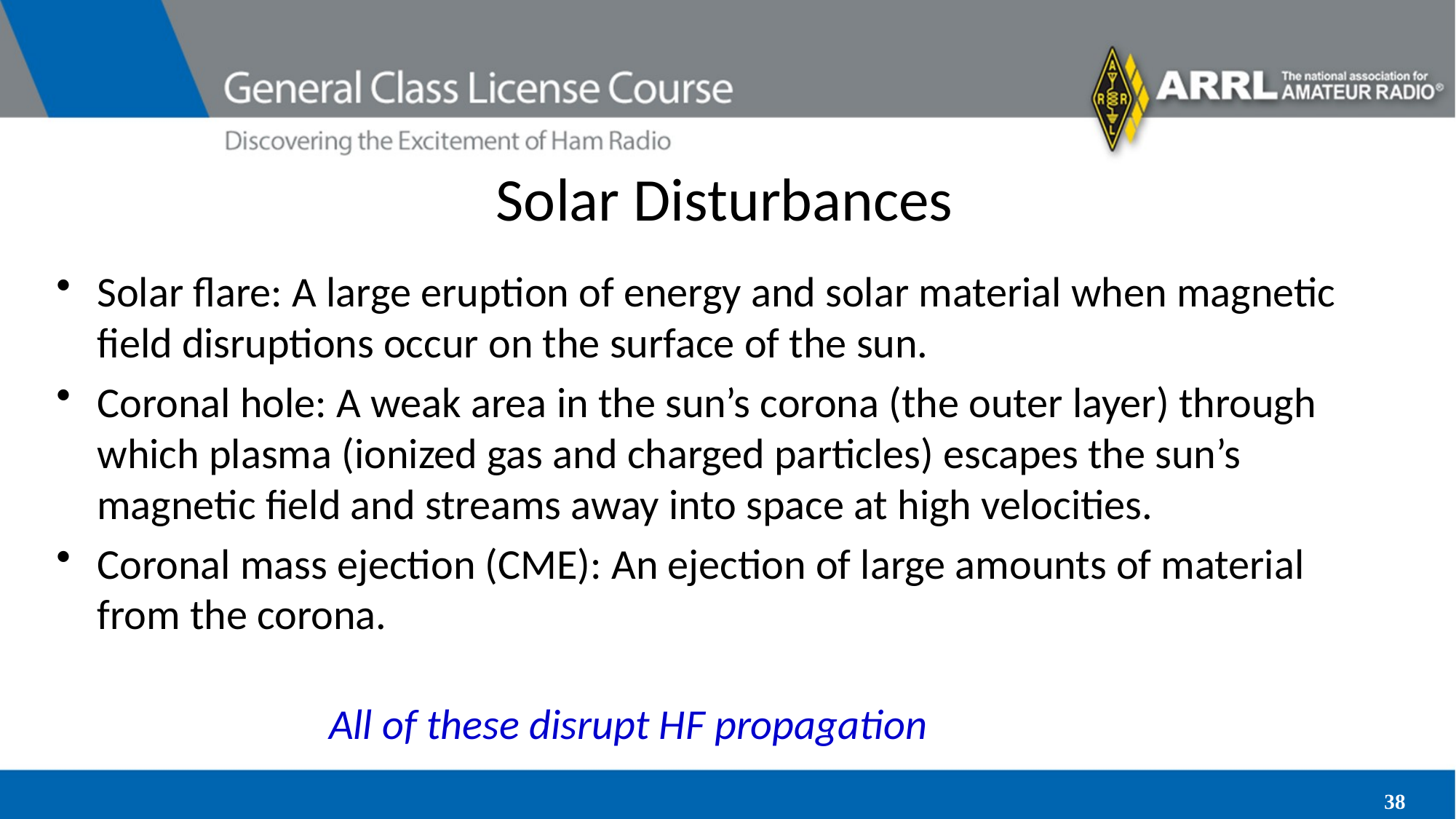

# Solar Disturbances
Solar flare: A large eruption of energy and solar material when magnetic field disruptions occur on the surface of the sun.
Coronal hole: A weak area in the sun’s corona (the outer layer) through which plasma (ionized gas and charged particles) escapes the sun’s magnetic field and streams away into space at high velocities.
Coronal mass ejection (CME): An ejection of large amounts of material from the corona.
All of these disrupt HF propagation